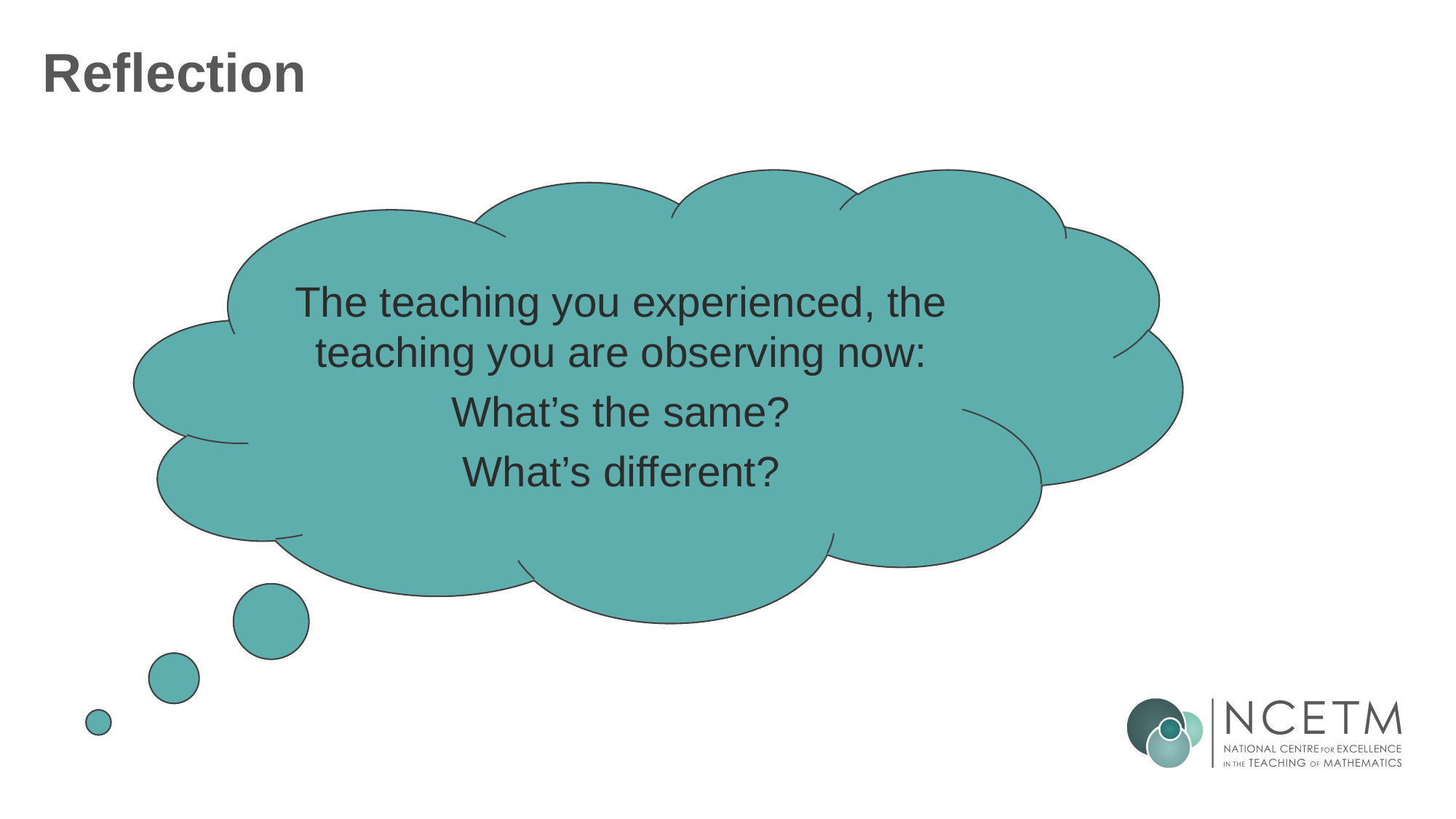

# Reflection
The teaching you experienced, the teaching you are observing now:
 What’s the same?
What’s different?